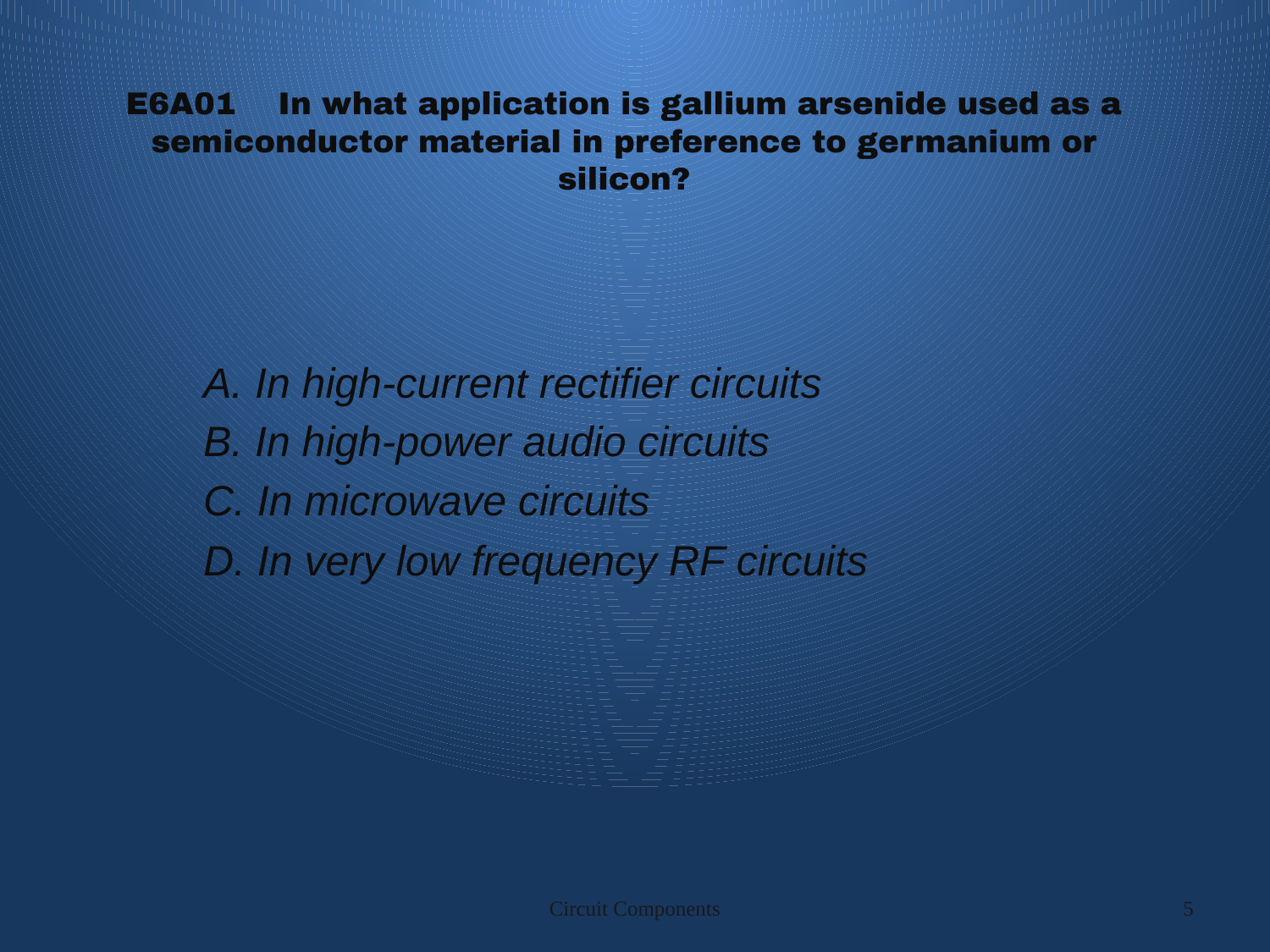

# E6A01    In what application is gallium arsenide used as a semiconductor material in preference to germanium or silicon?
A. In high-current rectifier circuits
B. In high-power audio circuits
C. In microwave circuits
D. In very low frequency RF circuits

Circuit Components
5